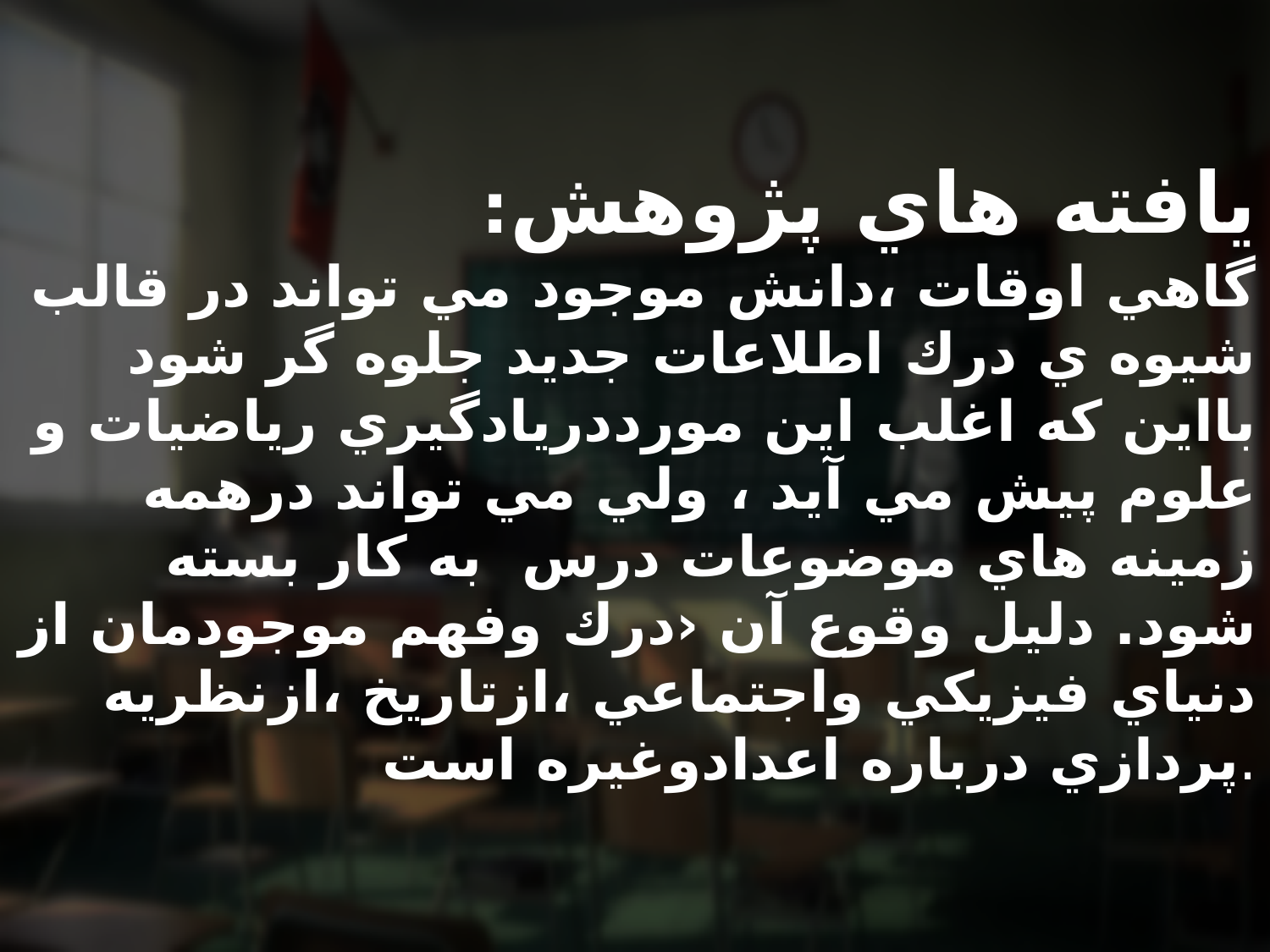

# يافته هاي پژوهش: گاهي اوقات ،دانش موجود مي تواند در قالب شيوه ي درك اطلاعات جديد جلوه گر شود بااين كه اغلب اين مورددريادگيري رياضيات و علوم پيش مي آيد ، ولي مي تواند درهمه زمينه هاي موضوعات درس  به كار بسته شود. دليل وقوع آن ‹درك وفهم موجودمان از دنياي فيزيكي واجتماعي ،ازتاريخ ،ازنظريه پردازي درباره اعدادوغيره است.